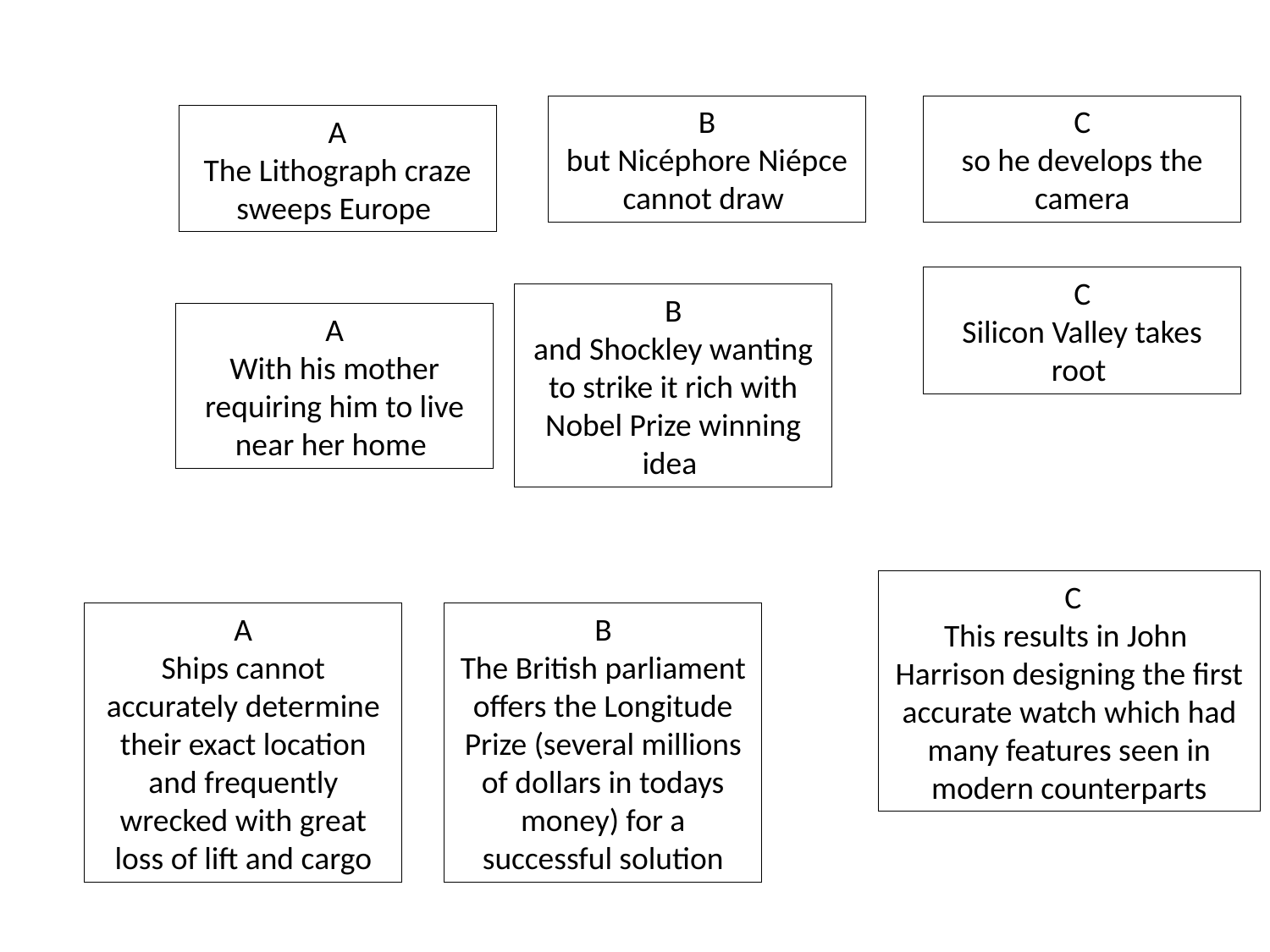

B
but Nicéphore Niépce cannot draw
C
so he develops the camera
A
The Lithograph craze sweeps Europe
C
Silicon Valley takes root
B
and Shockley wanting to strike it rich with Nobel Prize winning idea
A
With his mother requiring him to live near her home
 C
This results in John  Harrison designing the first accurate watch which had many features seen in modern counterparts
A
Ships cannot accurately determine their exact location and frequently wrecked with great loss of lift and cargo
B
The British parliament offers the Longitude Prize (several millions of dollars in todays money) for a successful solution